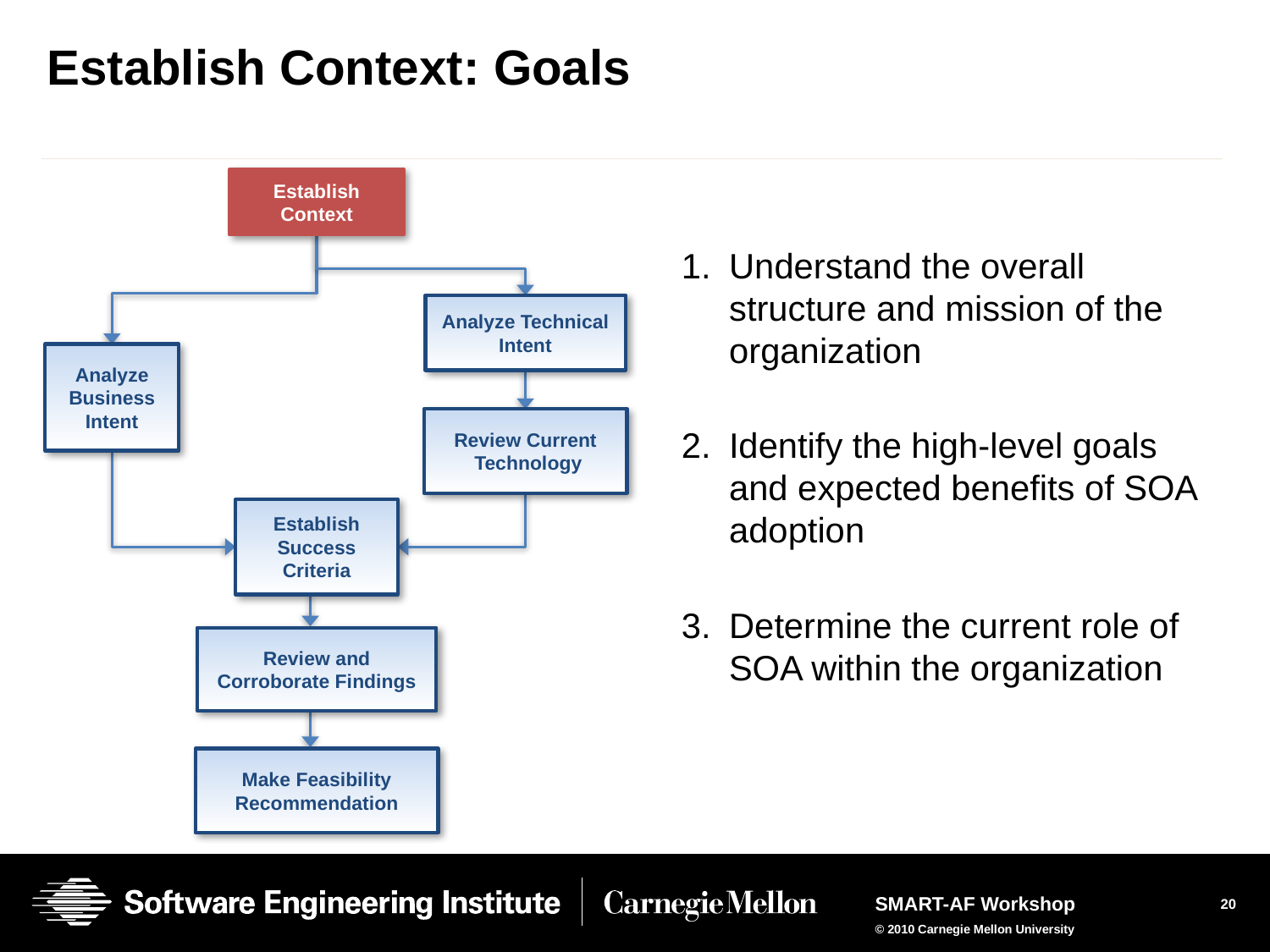

# Establish Context: Goals
Establish Context
Analyze Technical Intent
Analyze Business Intent
Review Current
 Technology
Establish Success Criteria
Review and Corroborate Findings
Make Feasibility Recommendation
Understand the overall structure and mission of the organization

Identify the high-level goals and expected benefits of SOA adoption

Determine the current role of SOA within the organization